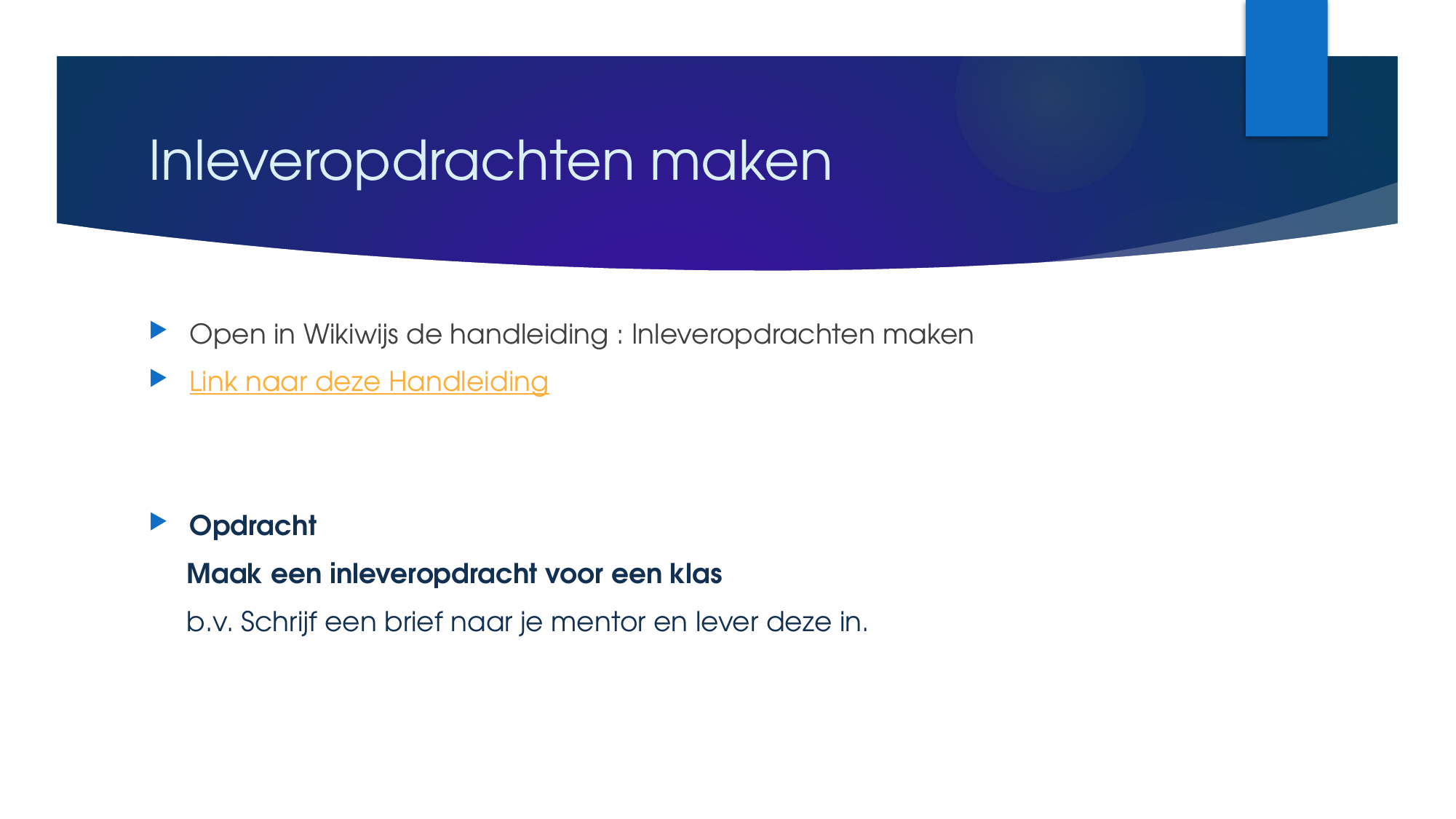

# Inleveropdrachten maken
Open in Wikiwijs de handleiding : Inleveropdrachten maken
Link naar deze Handleiding

Opdracht
     Maak een inleveropdracht voor een klas
     b.v. Schrijf een brief naar je mentor en lever deze in.